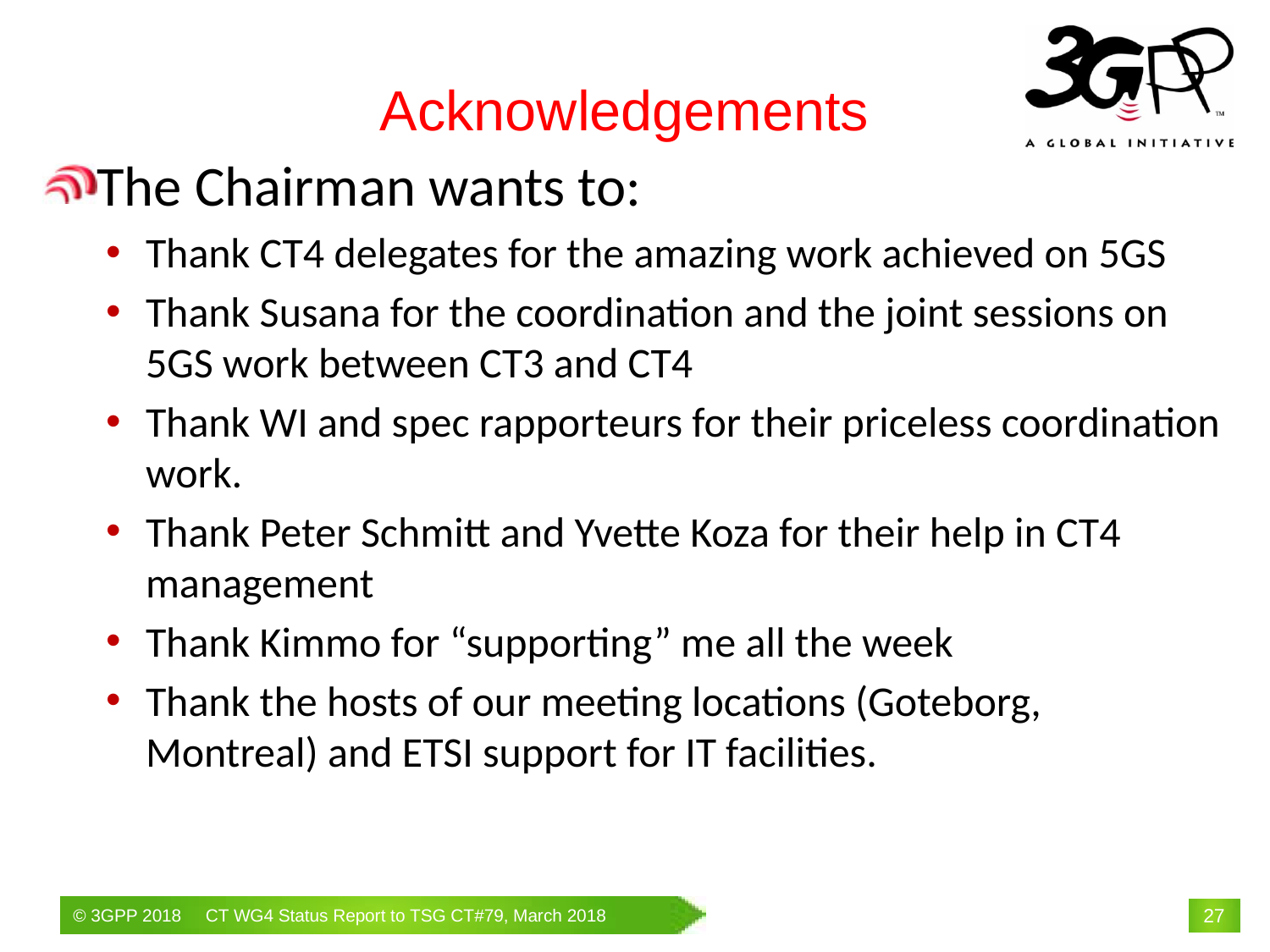

# Acknowledgements
The Chairman wants to:
Thank CT4 delegates for the amazing work achieved on 5GS
Thank Susana for the coordination and the joint sessions on 5GS work between CT3 and CT4
Thank WI and spec rapporteurs for their priceless coordination work.
Thank Peter Schmitt and Yvette Koza for their help in CT4 management
Thank Kimmo for “supporting” me all the week
Thank the hosts of our meeting locations (Goteborg, Montreal) and ETSI support for IT facilities.